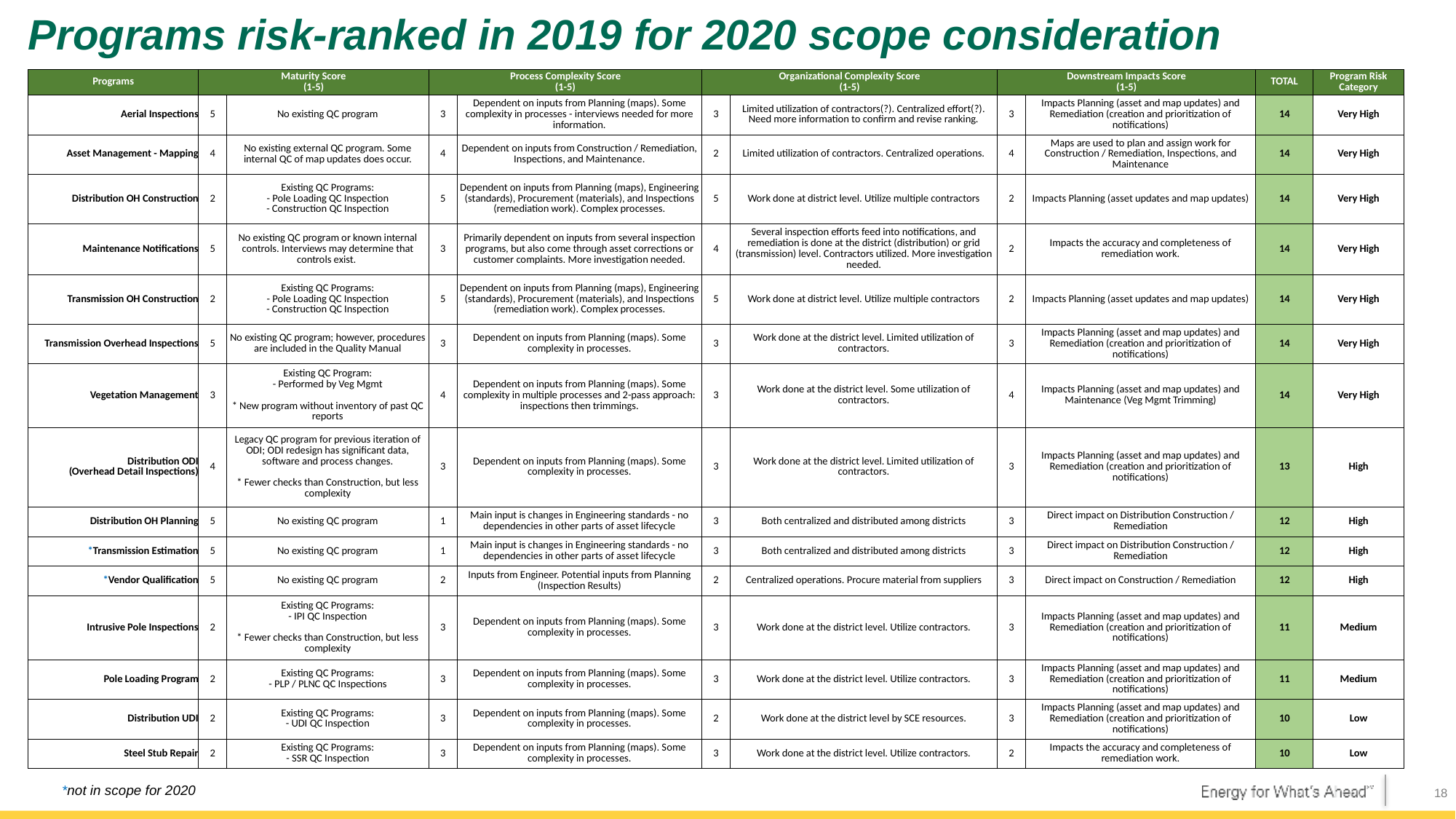

Programs risk-ranked in 2019 for 2020 scope consideration
| Programs | Maturity Score (1-5) |  | Process Complexity Score (1-5) |  | Organizational Complexity Score (1-5) |  | Downstream Impacts Score (1-5) |  | TOTAL | Program Risk Category |
| --- | --- | --- | --- | --- | --- | --- | --- | --- | --- | --- |
| Aerial Inspections | 5 | No existing QC program | 3 | Dependent on inputs from Planning (maps). Some complexity in processes - interviews needed for more information. | 3 | Limited utilization of contractors(?). Centralized effort(?). Need more information to confirm and revise ranking. | 3 | Impacts Planning (asset and map updates) and Remediation (creation and prioritization of notifications) | 14 | Very High |
| Asset Management - Mapping | 4 | No existing external QC program. Some internal QC of map updates does occur. | 4 | Dependent on inputs from Construction / Remediation, Inspections, and Maintenance. | 2 | Limited utilization of contractors. Centralized operations. | 4 | Maps are used to plan and assign work for Construction / Remediation, Inspections, and Maintenance | 14 | Very High |
| Distribution OH Construction | 2 | Existing QC Programs: - Pole Loading QC Inspection - Construction QC Inspection | 5 | Dependent on inputs from Planning (maps), Engineering (standards), Procurement (materials), and Inspections (remediation work). Complex processes. | 5 | Work done at district level. Utilize multiple contractors | 2 | Impacts Planning (asset updates and map updates) | 14 | Very High |
| Maintenance Notifications | 5 | No existing QC program or known internal controls. Interviews may determine that controls exist. | 3 | Primarily dependent on inputs from several inspection programs, but also come through asset corrections or customer complaints. More investigation needed. | 4 | Several inspection efforts feed into notifications, and remediation is done at the district (distribution) or grid (transmission) level. Contractors utilized. More investigation needed. | 2 | Impacts the accuracy and completeness of remediation work. | 14 | Very High |
| Transmission OH Construction | 2 | Existing QC Programs: - Pole Loading QC Inspection - Construction QC Inspection | 5 | Dependent on inputs from Planning (maps), Engineering (standards), Procurement (materials), and Inspections (remediation work). Complex processes. | 5 | Work done at district level. Utilize multiple contractors | 2 | Impacts Planning (asset updates and map updates) | 14 | Very High |
| Transmission Overhead Inspections | 5 | No existing QC program; however, procedures are included in the Quality Manual | 3 | Dependent on inputs from Planning (maps). Some complexity in processes. | 3 | Work done at the district level. Limited utilization of contractors. | 3 | Impacts Planning (asset and map updates) and Remediation (creation and prioritization of notifications) | 14 | Very High |
| Vegetation Management | 3 | Existing QC Program: - Performed by Veg Mgmt \* New program without inventory of past QC reports | 4 | Dependent on inputs from Planning (maps). Some complexity in multiple processes and 2-pass approach: inspections then trimmings. | 3 | Work done at the district level. Some utilization of contractors. | 4 | Impacts Planning (asset and map updates) and Maintenance (Veg Mgmt Trimming) | 14 | Very High |
| Distribution ODI (Overhead Detail Inspections) | 4 | Legacy QC program for previous iteration of ODI; ODI redesign has significant data, software and process changes. \* Fewer checks than Construction, but less complexity | 3 | Dependent on inputs from Planning (maps). Some complexity in processes. | 3 | Work done at the district level. Limited utilization of contractors. | 3 | Impacts Planning (asset and map updates) and Remediation (creation and prioritization of notifications) | 13 | High |
| Distribution OH Planning | 5 | No existing QC program | 1 | Main input is changes in Engineering standards - no dependencies in other parts of asset lifecycle | 3 | Both centralized and distributed among districts | 3 | Direct impact on Distribution Construction / Remediation | 12 | High |
| \*Transmission Estimation | 5 | No existing QC program | 1 | Main input is changes in Engineering standards - no dependencies in other parts of asset lifecycle | 3 | Both centralized and distributed among districts | 3 | Direct impact on Distribution Construction / Remediation | 12 | High |
| \*Vendor Qualification | 5 | No existing QC program | 2 | Inputs from Engineer. Potential inputs from Planning (Inspection Results) | 2 | Centralized operations. Procure material from suppliers | 3 | Direct impact on Construction / Remediation | 12 | High |
| Intrusive Pole Inspections | 2 | Existing QC Programs: - IPI QC Inspection \* Fewer checks than Construction, but less complexity | 3 | Dependent on inputs from Planning (maps). Some complexity in processes. | 3 | Work done at the district level. Utilize contractors. | 3 | Impacts Planning (asset and map updates) and Remediation (creation and prioritization of notifications) | 11 | Medium |
| Pole Loading Program | 2 | Existing QC Programs: - PLP / PLNC QC Inspections | 3 | Dependent on inputs from Planning (maps). Some complexity in processes. | 3 | Work done at the district level. Utilize contractors. | 3 | Impacts Planning (asset and map updates) and Remediation (creation and prioritization of notifications) | 11 | Medium |
| Distribution UDI | 2 | Existing QC Programs: - UDI QC Inspection | 3 | Dependent on inputs from Planning (maps). Some complexity in processes. | 2 | Work done at the district level by SCE resources. | 3 | Impacts Planning (asset and map updates) and Remediation (creation and prioritization of notifications) | 10 | Low |
| Steel Stub Repair | 2 | Existing QC Programs: - SSR QC Inspection | 3 | Dependent on inputs from Planning (maps). Some complexity in processes. | 3 | Work done at the district level. Utilize contractors. | 2 | Impacts the accuracy and completeness of remediation work. | 10 | Low |
*not in scope for 2020